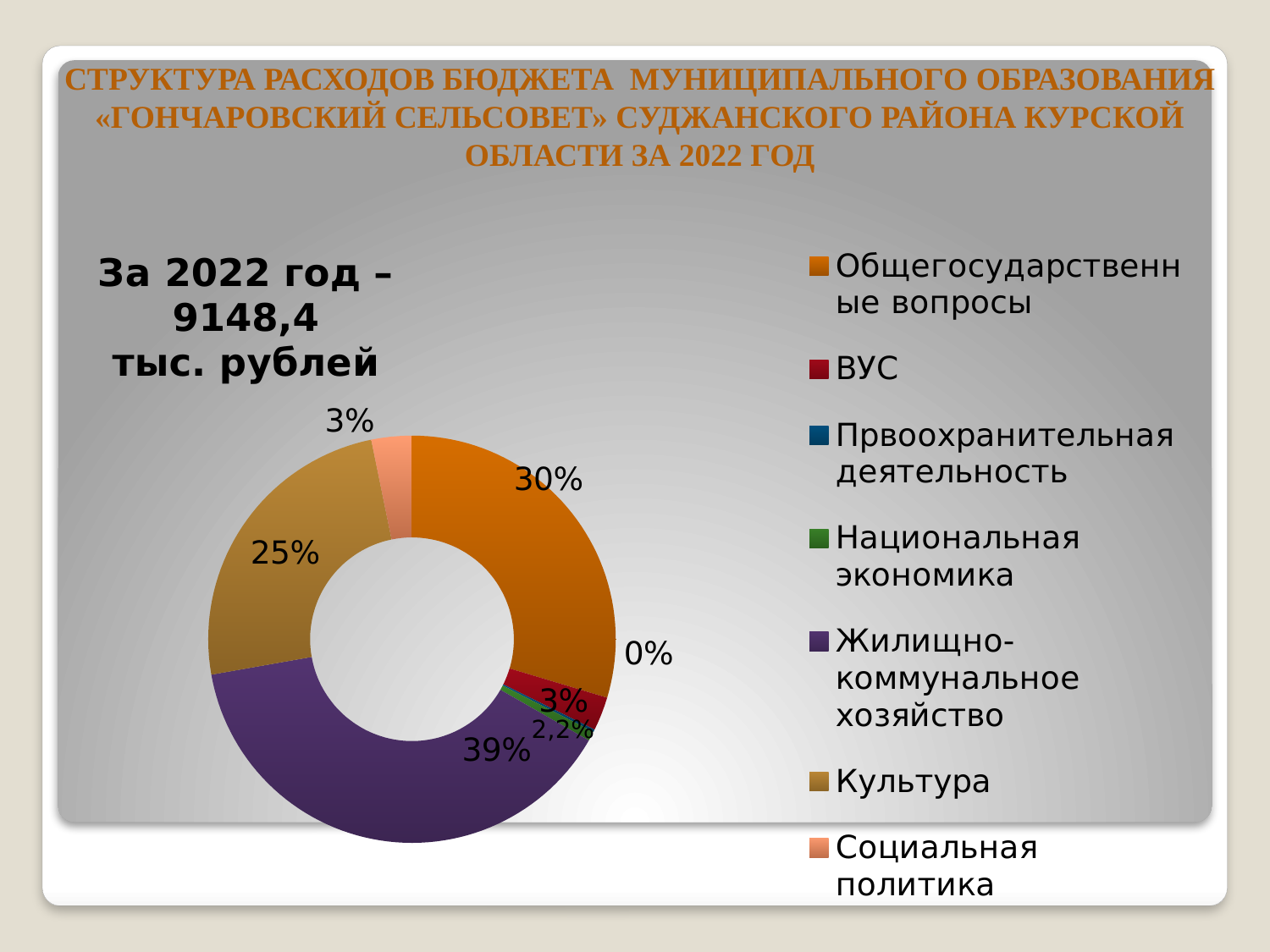

# Структура расходов бюджета  муниципального образования «Гончаровский сельсовет» Суджанского района Курской области за 2022 год

### Chart: За 2022 год –
 9148,4
тыс. рублей

| Category | 2022 | Столбец1 |
|---|---|---|
| Общегосударственные вопросы | 2711.4 | None |
| ВУС | 245.0 | None |
| Првоохранительная деятельность | 18.7 | None |
| Национальная  экономика | 69.0 | None |
| Жилищно-коммунальное хозяйство | 3562.3 | None |
| Культура | 2248.5 | None |
| Социальная политика | 293.3999999999999 | None |